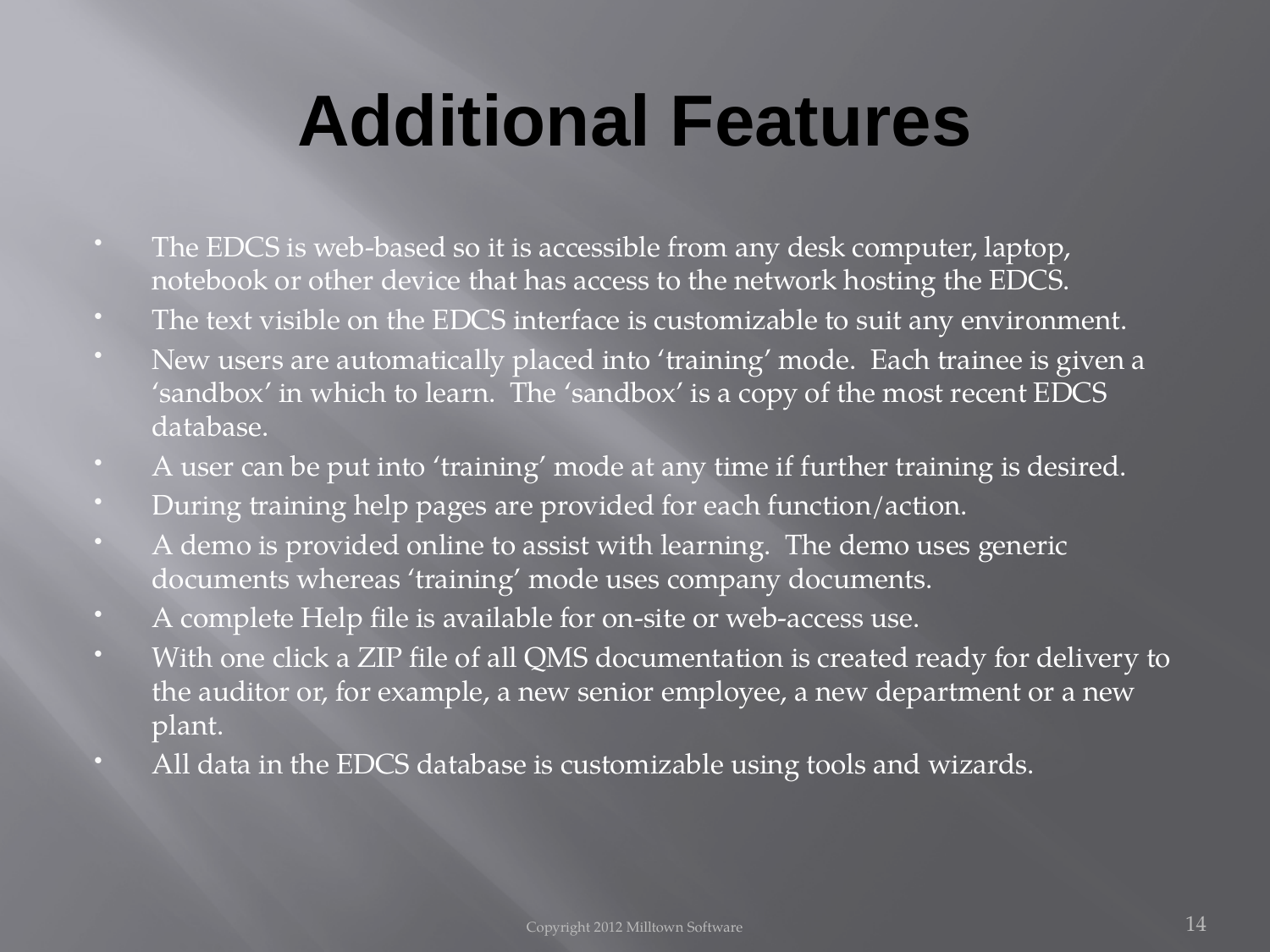

# Additional Features
The EDCS is web-based so it is accessible from any desk computer, laptop, notebook or other device that has access to the network hosting the EDCS.
The text visible on the EDCS interface is customizable to suit any environment.
New users are automatically placed into ‘training’ mode.  Each trainee is given a ‘sandbox’ in which to learn.  The ‘sandbox’ is a copy of the most recent EDCS database.
A user can be put into ‘training’ mode at any time if further training is desired.
During training help pages are provided for each function/action.
A demo is provided online to assist with learning.  The demo uses generic documents whereas ‘training’ mode uses company documents.
A complete Help file is available for on-site or web-access use.
With one click a ZIP file of all QMS documentation is created ready for delivery to the auditor or, for example, a new senior employee, a new department or a new plant.
All data in the EDCS database is customizable using tools and wizards.

Copyright 2012 Milltown Software
14